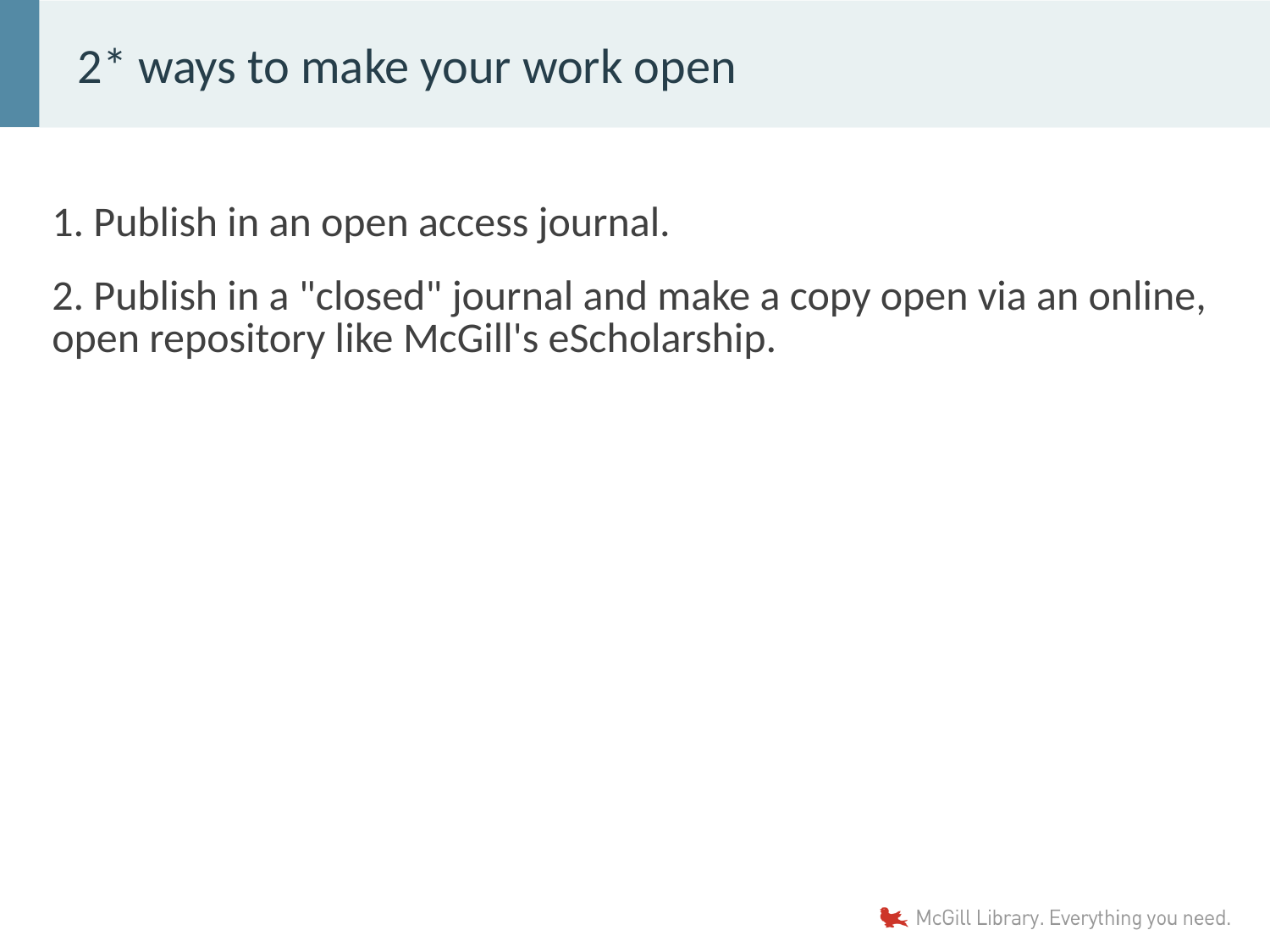

# 2* ways to make your work open
1. Publish in an open access journal.
2. Publish in a "closed" journal and make a copy open via an online, open repository like McGill's eScholarship.